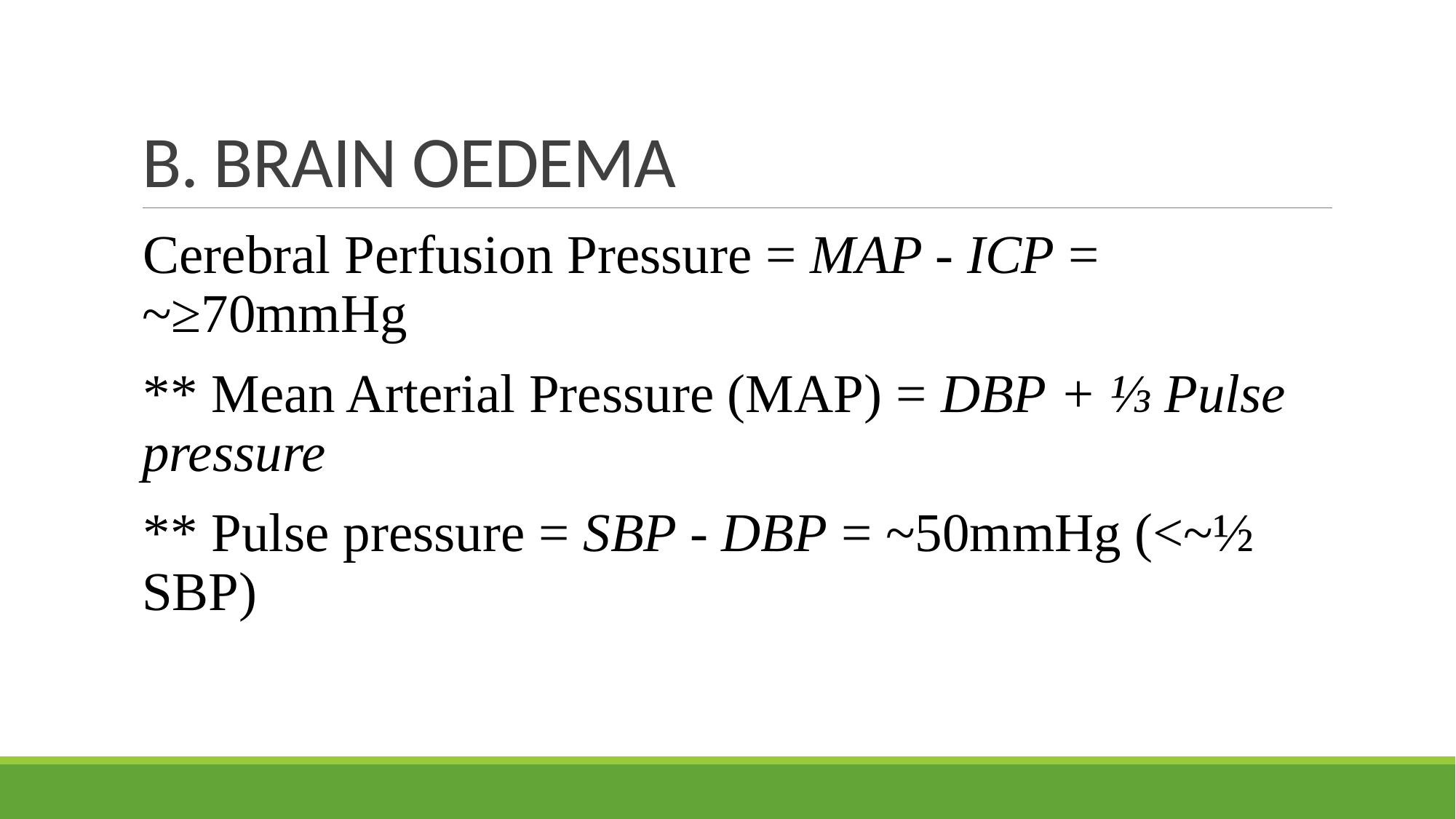

# B. BRAIN OEDEMA
Cerebral Perfusion Pressure = MAP - ICP = ~≥70mmHg
** Mean Arterial Pressure (MAP) = DBP + ⅓ Pulse pressure
** Pulse pressure = SBP - DBP = ~50mmHg (<~½ SBP)